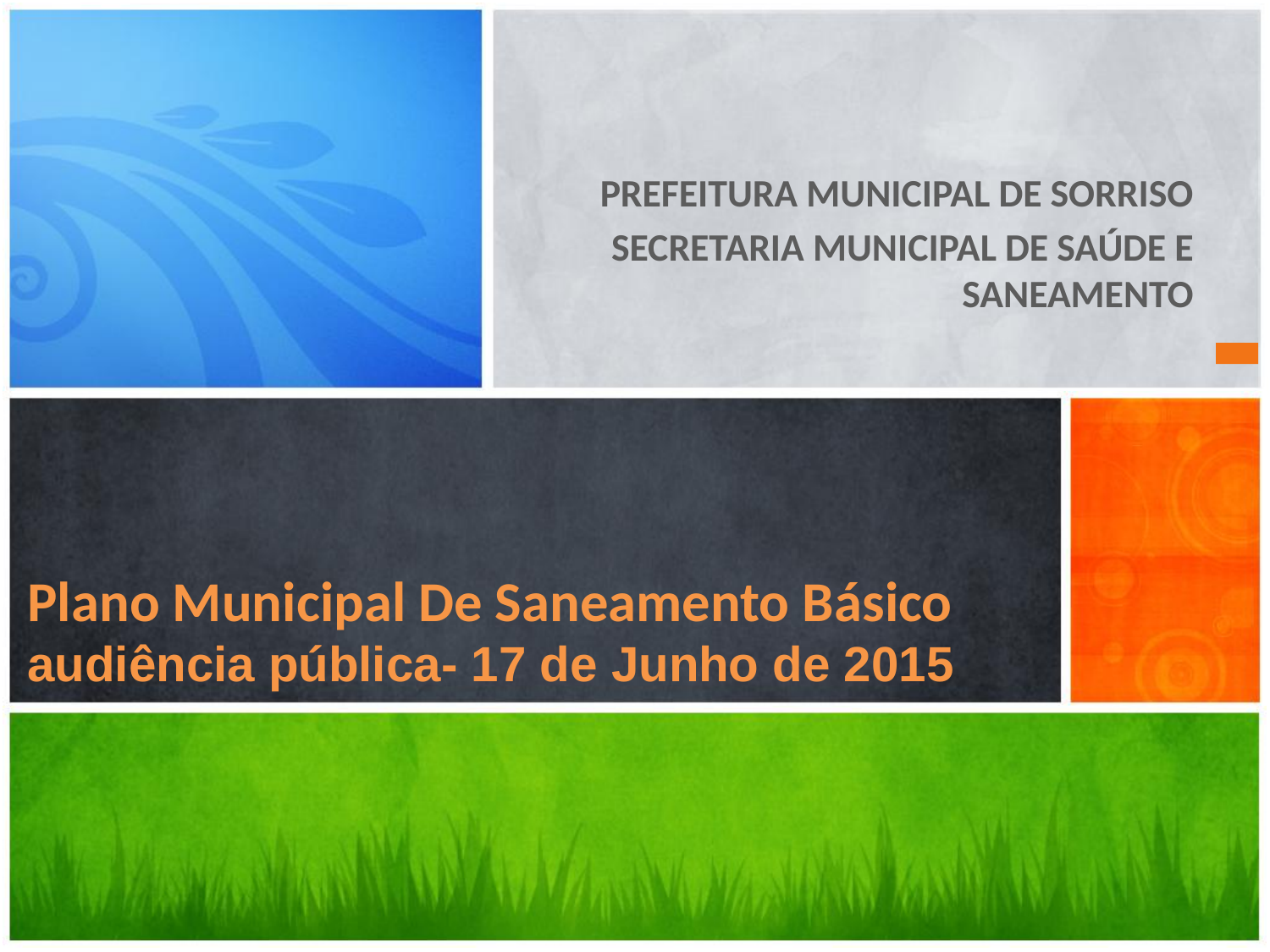

PREFEITURA MUNICIPAL DE SORRISO
SECRETARIA MUNICIPAL DE SAÚDE E SANEAMENTO

# Plano Municipal De Saneamento Básico audiência pública- 17 de Junho de 2015